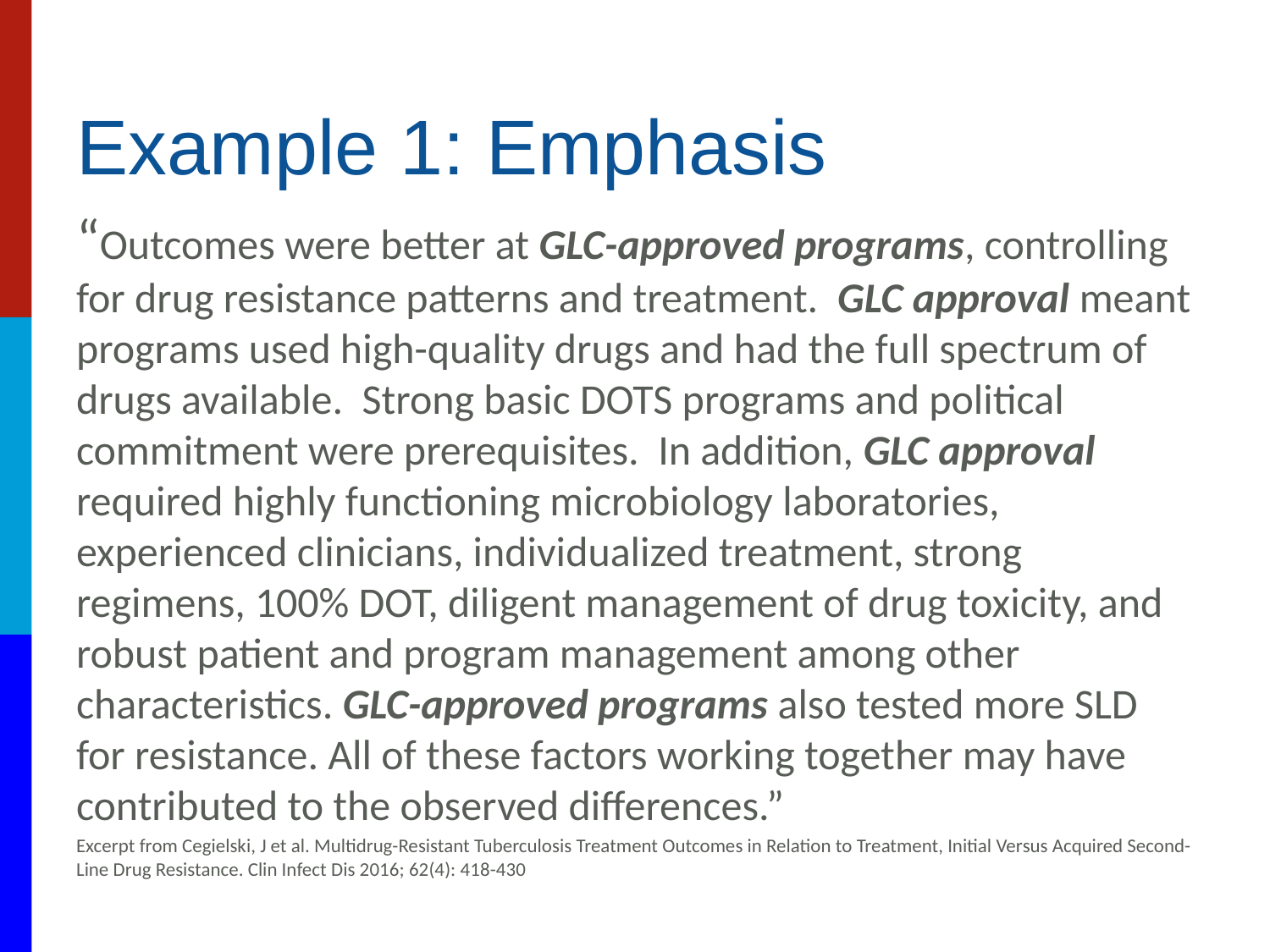

# Example 1: Emphasis
“Outcomes were better at GLC-approved programs, controlling for drug resistance patterns and treatment.  GLC approval meant programs used high-quality drugs and had the full spectrum of drugs available.  Strong basic DOTS programs and political commitment were prerequisites.  In addition, GLC approval required highly functioning microbiology laboratories, experienced clinicians, individualized treatment, strong regimens, 100% DOT, diligent management of drug toxicity, and robust patient and program management among other characteristics. GLC-approved programs also tested more SLD for resistance. All of these factors working together may have contributed to the observed differences.”
Excerpt from Cegielski, J et al. Multidrug-Resistant Tuberculosis Treatment Outcomes in Relation to Treatment, Initial Versus Acquired Second-Line Drug Resistance. Clin Infect Dis 2016; 62(4): 418-430